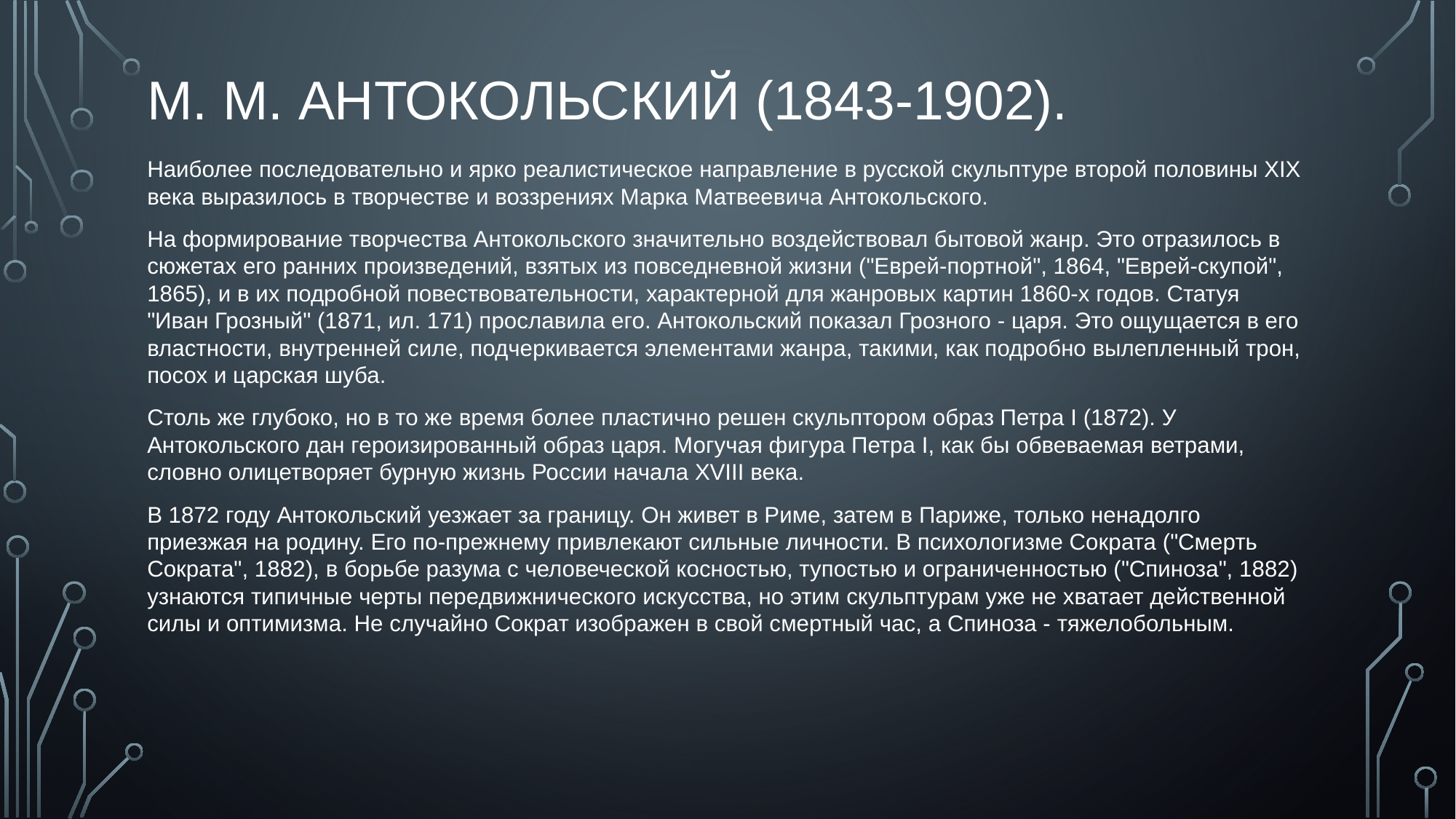

# М. М. АНТОКОЛЬСКИЙ (1843-1902).
Наиболее последовательно и ярко реалистическое направление в русской скульптуре второй половины XIX века выразилось в творчестве и воззрениях Марка Матвеевича Антокольского.
На формирование творчества Антокольского значительно воздействовал бытовой жанр. Это отразилось в сюжетах его ранних произведений, взятых из повседневной жизни ("Еврей-портной", 1864, "Еврей-скупой", 1865), и в их подробной повествовательности, характерной для жанровых картин 1860-х годов. Статуя "Иван Грозный" (1871, ил. 171) прославила его. Антокольский показал Грозного - царя. Это ощущается в его властности, внутренней силе, подчеркивается элементами жанра, такими, как подробно вылепленный трон, посох и царская шуба.
Столь же глубоко, но в то же время более пластично решен скульптором образ Петра I (1872). У Антокольского дан героизированный образ царя. Могучая фигура Петра I, как бы обвеваемая ветрами, словно олицетворяет бурную жизнь России начала XVIII века.
В 1872 году Антокольский уезжает за границу. Он живет в Риме, затем в Париже, только ненадолго приезжая на родину. Его по-прежнему привлекают сильные личности. В психологизме Сократа ("Смерть Сократа", 1882), в борьбе разума с человеческой косностью, тупостью и ограниченностью ("Спиноза", 1882) узнаются типичные черты передвижнического искусства, но этим скульптурам уже не хватает действенной силы и оптимизма. Не случайно Сократ изображен в свой смертный час, а Спиноза - тяжелобольным.